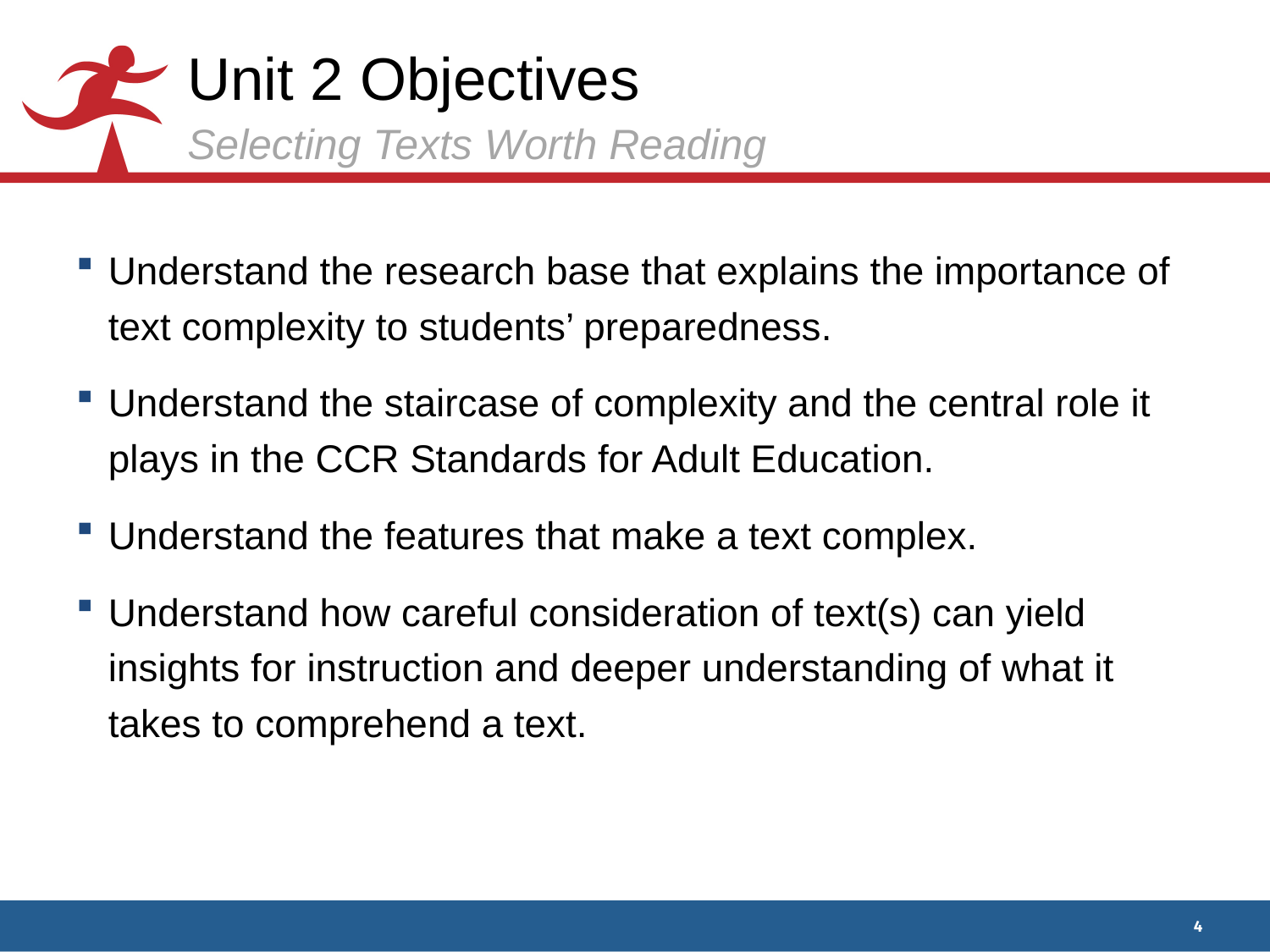

# Unit 2 Objectives Selecting Texts Worth Reading
Understand the research base that explains the importance of text complexity to students’ preparedness.
Understand the staircase of complexity and the central role it plays in the CCR Standards for Adult Education.
Understand the features that make a text complex.
Understand how careful consideration of text(s) can yield insights for instruction and deeper understanding of what it takes to comprehend a text.